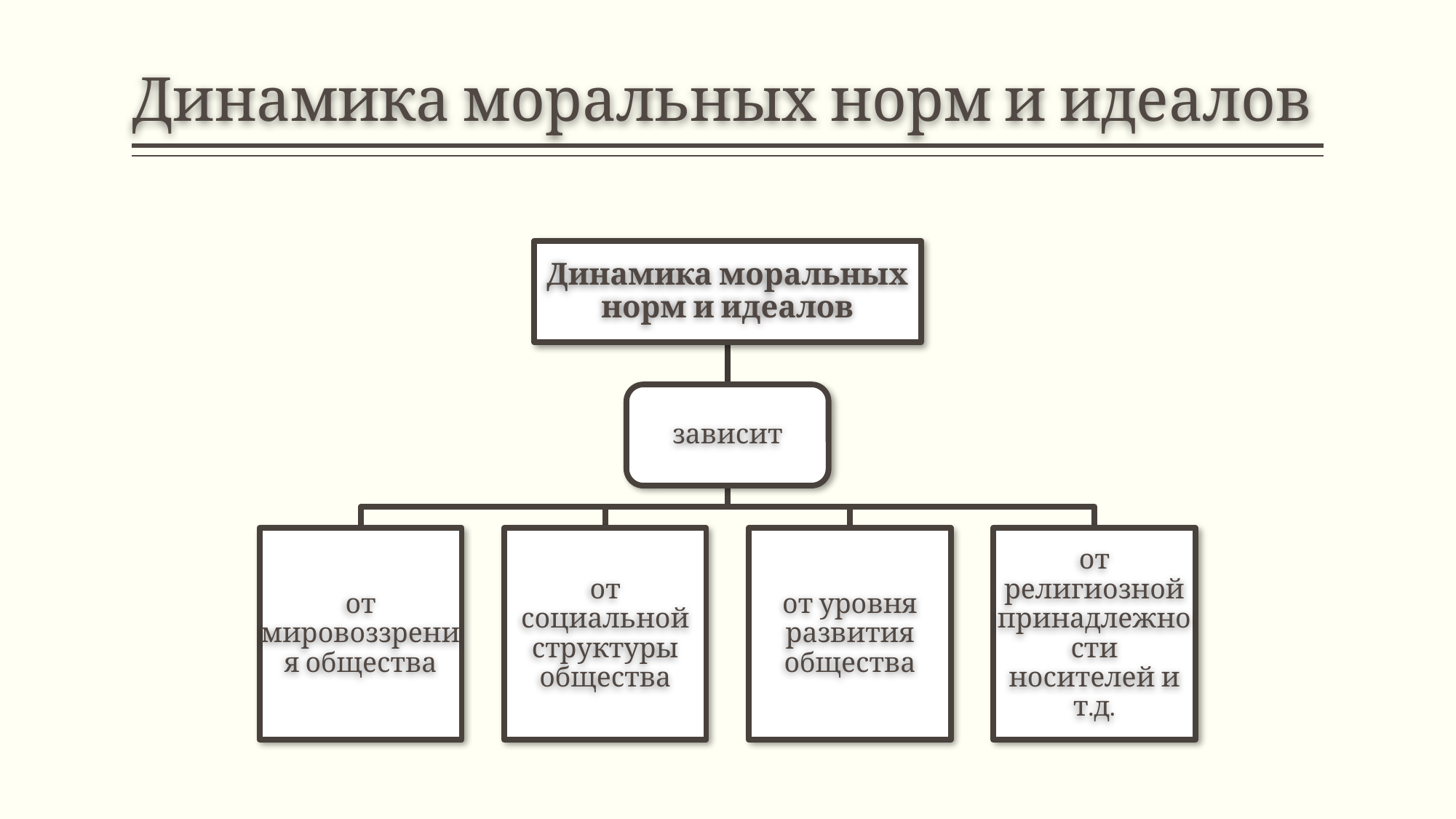

# Динамика моральных норм и идеалов

Динамика моральных норм и идеалов

зависит

от мировоззрения общества

от социальной структуры общества

от уровня развития общества

от религиозной принадлежности носителей и т.д.